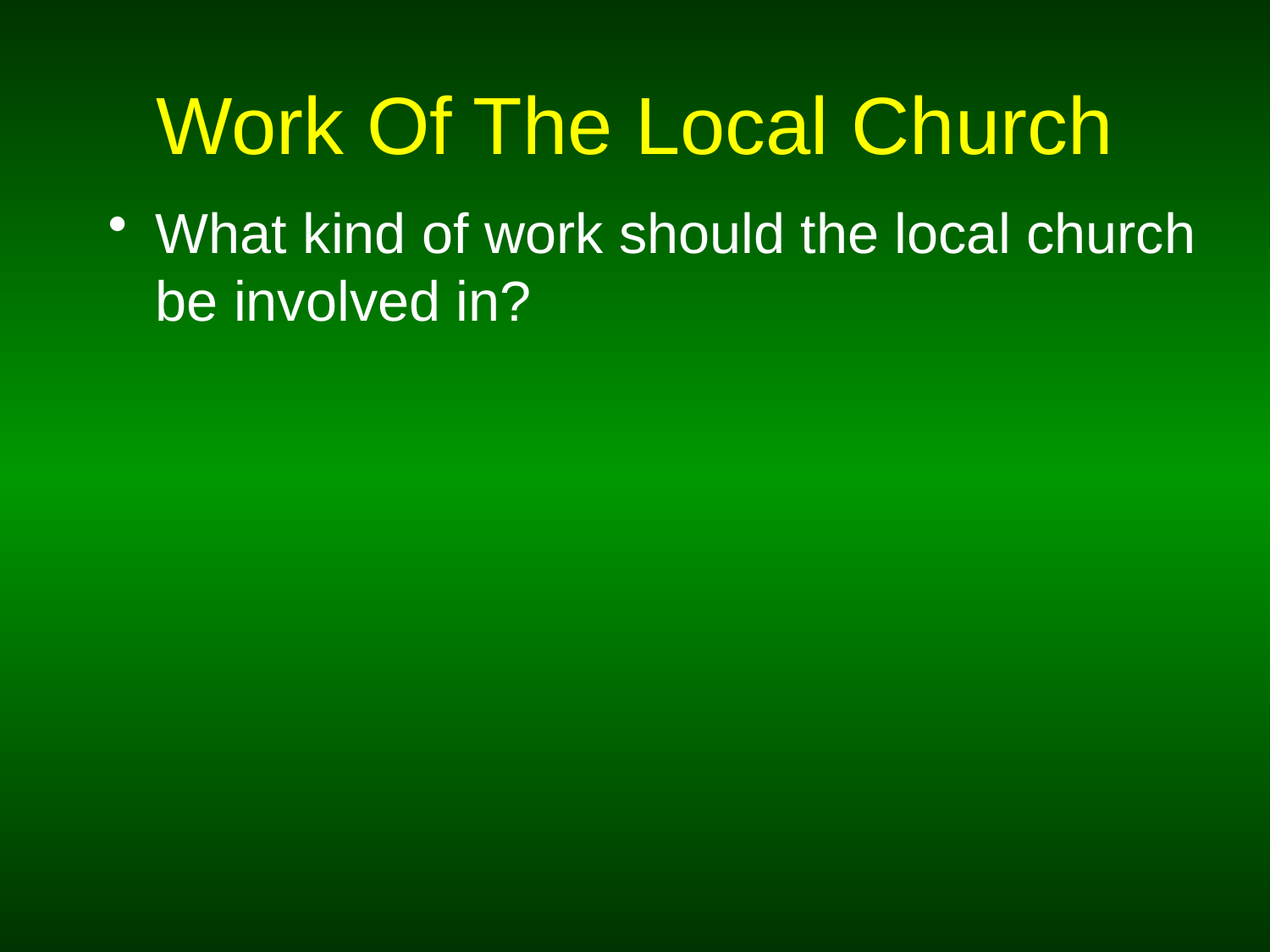

# Work Of The Local Church
What kind of work should the local church be involved in?